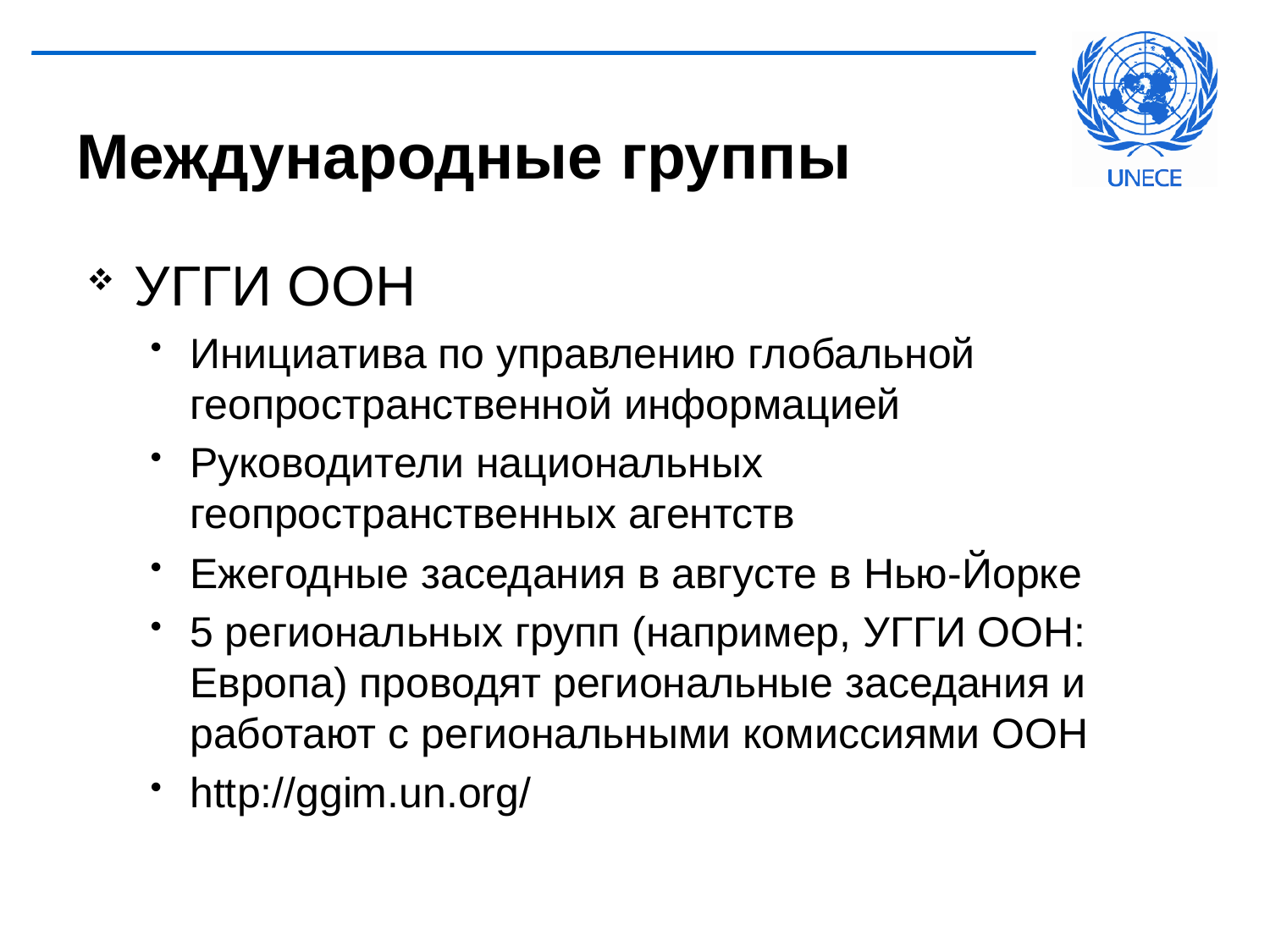

# Международные группы
УГГИ ООН
Инициатива по управлению глобальной геопространственной информацией
Руководители национальных геопространственных агентств
Ежегодные заседания в августе в Нью-Йорке
5 региональных групп (например, УГГИ ООН: Европа) проводят региональные заседания и работают с региональными комиссиями ООН
http://ggim.un.org/